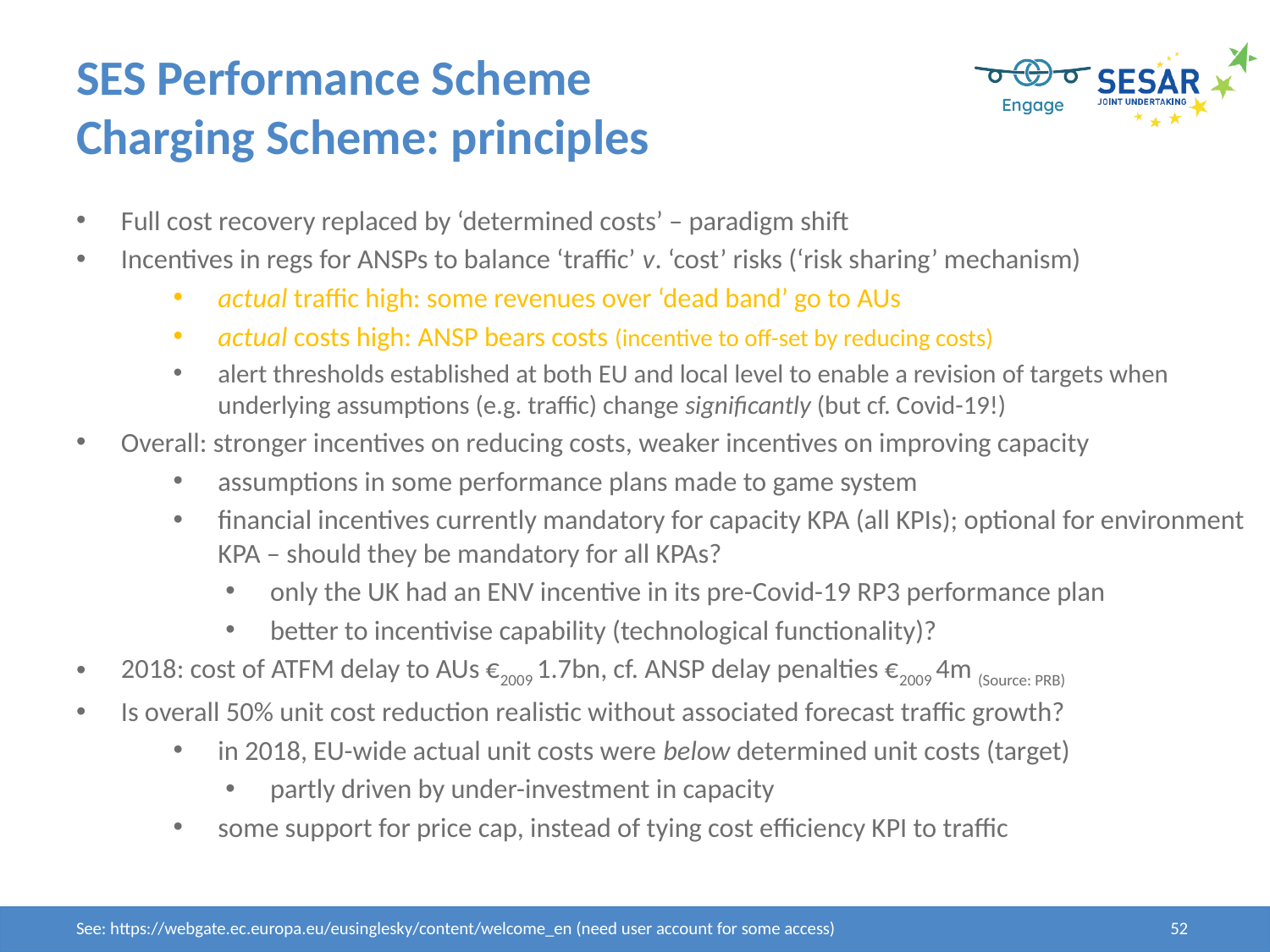

# SES Performance Scheme Charging Scheme: principles
Full cost recovery replaced by ‘determined costs’ – paradigm shift
Incentives in regs for ANSPs to balance ‘traffic’ v. ‘cost’ risks (‘risk sharing’ mechanism)
actual traffic high: some revenues over ‘dead band’ go to AUs
actual costs high: ANSP bears costs (incentive to off-set by reducing costs)
alert thresholds established at both EU and local level to enable a revision of targets when underlying assumptions (e.g. traffic) change significantly (but cf. Covid-19!)
Overall: stronger incentives on reducing costs, weaker incentives on improving capacity
assumptions in some performance plans made to game system
financial incentives currently mandatory for capacity KPA (all KPIs); optional for environment KPA – should they be mandatory for all KPAs?
only the UK had an ENV incentive in its pre-Covid-19 RP3 performance plan
better to incentivise capability (technological functionality)?
2018: cost of ATFM delay to AUs €2009 1.7bn, cf. ANSP delay penalties €2009 4m (Source: PRB)
Is overall 50% unit cost reduction realistic without associated forecast traffic growth?
in 2018, EU-wide actual unit costs were below determined unit costs (target)
partly driven by under-investment in capacity
some support for price cap, instead of tying cost efficiency KPI to traffic
See: https://webgate.ec.europa.eu/eusinglesky/content/welcome_en (need user account for some access)
52